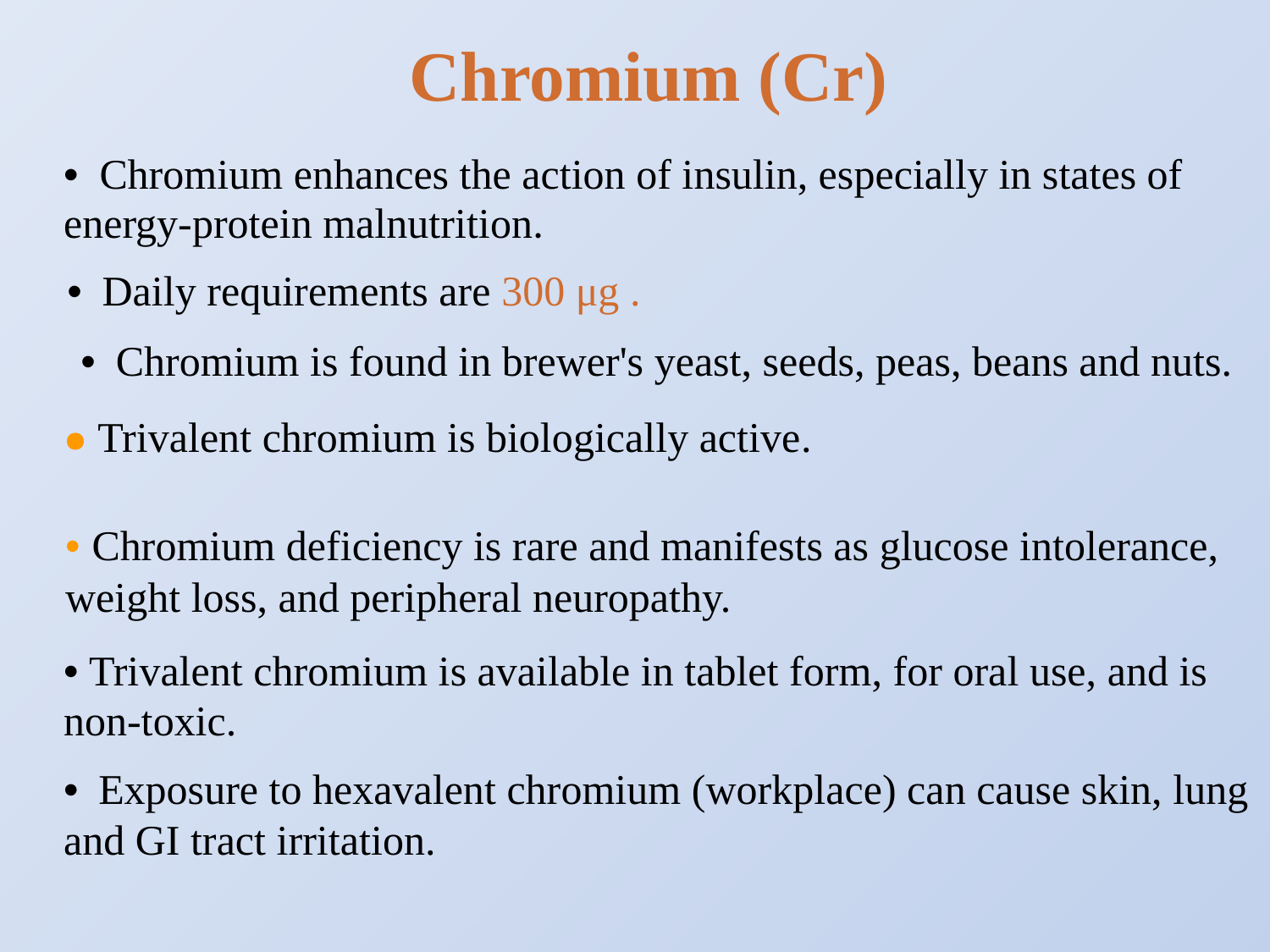

Chromium (Cr)

•  Chromium enhances the action of insulin, especially in states of energy-protein malnutrition.

•  Daily requirements are 300 μg .
•  Chromium is found in brewer's yeast, seeds, peas, beans and nuts.

• Trivalent chromium is biologically active.

• Chromium deficiency is rare and manifests as glucose intolerance, weight loss, and peripheral neuropathy.

• Trivalent chromium is available in tablet form, for oral use, and is non-toxic.

•  Exposure to hexavalent chromium (workplace) can cause skin, lung and GI tract irritation.